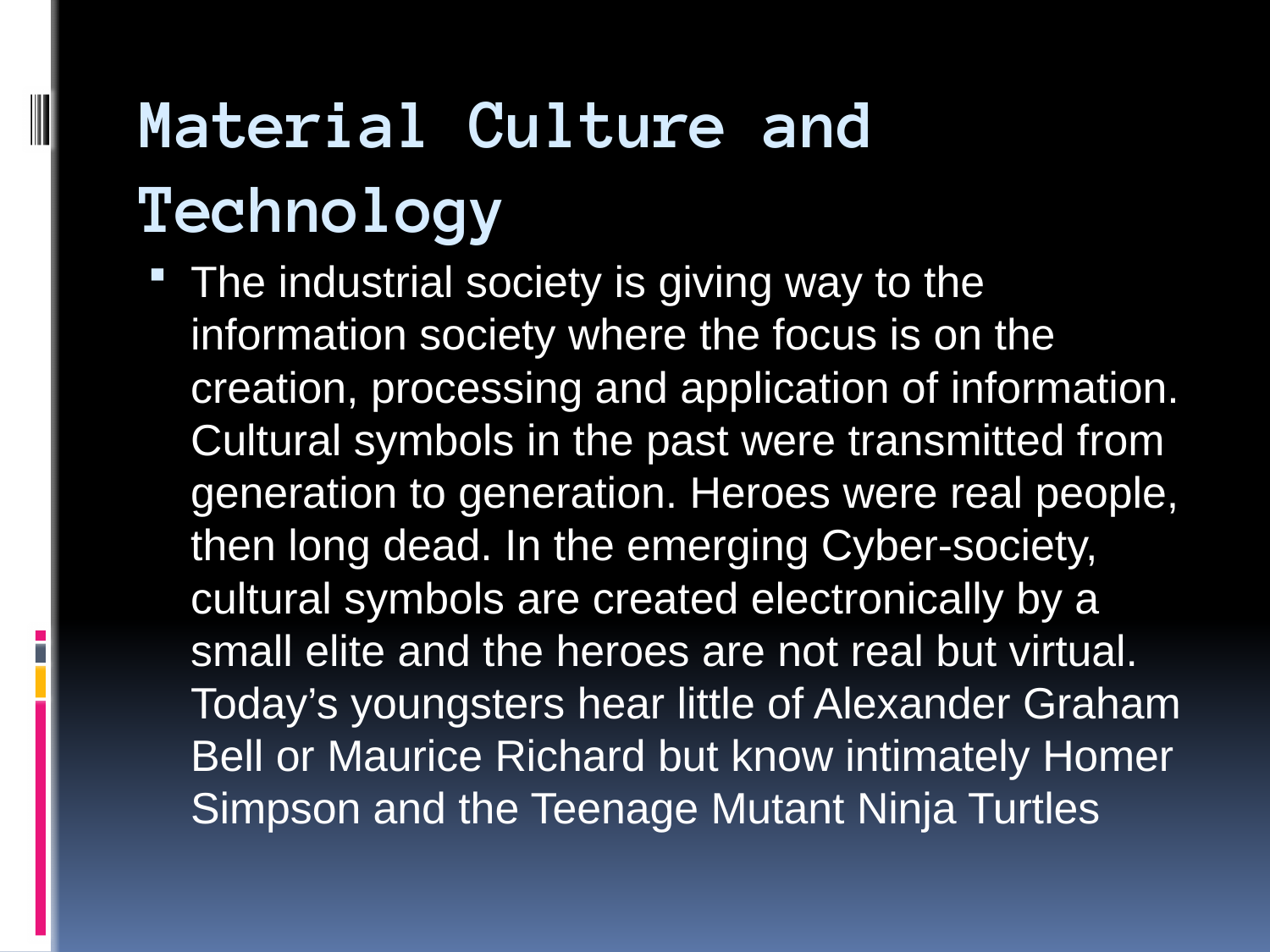

# Material Culture and Technology
The industrial society is giving way to the information society where the focus is on the creation, processing and application of information. Cultural symbols in the past were transmitted from generation to generation. Heroes were real people, then long dead. In the emerging Cyber-society, cultural symbols are created electronically by a small elite and the heroes are not real but virtual. Today’s youngsters hear little of Alexander Graham Bell or Maurice Richard but know intimately Homer Simpson and the Teenage Mutant Ninja Turtles